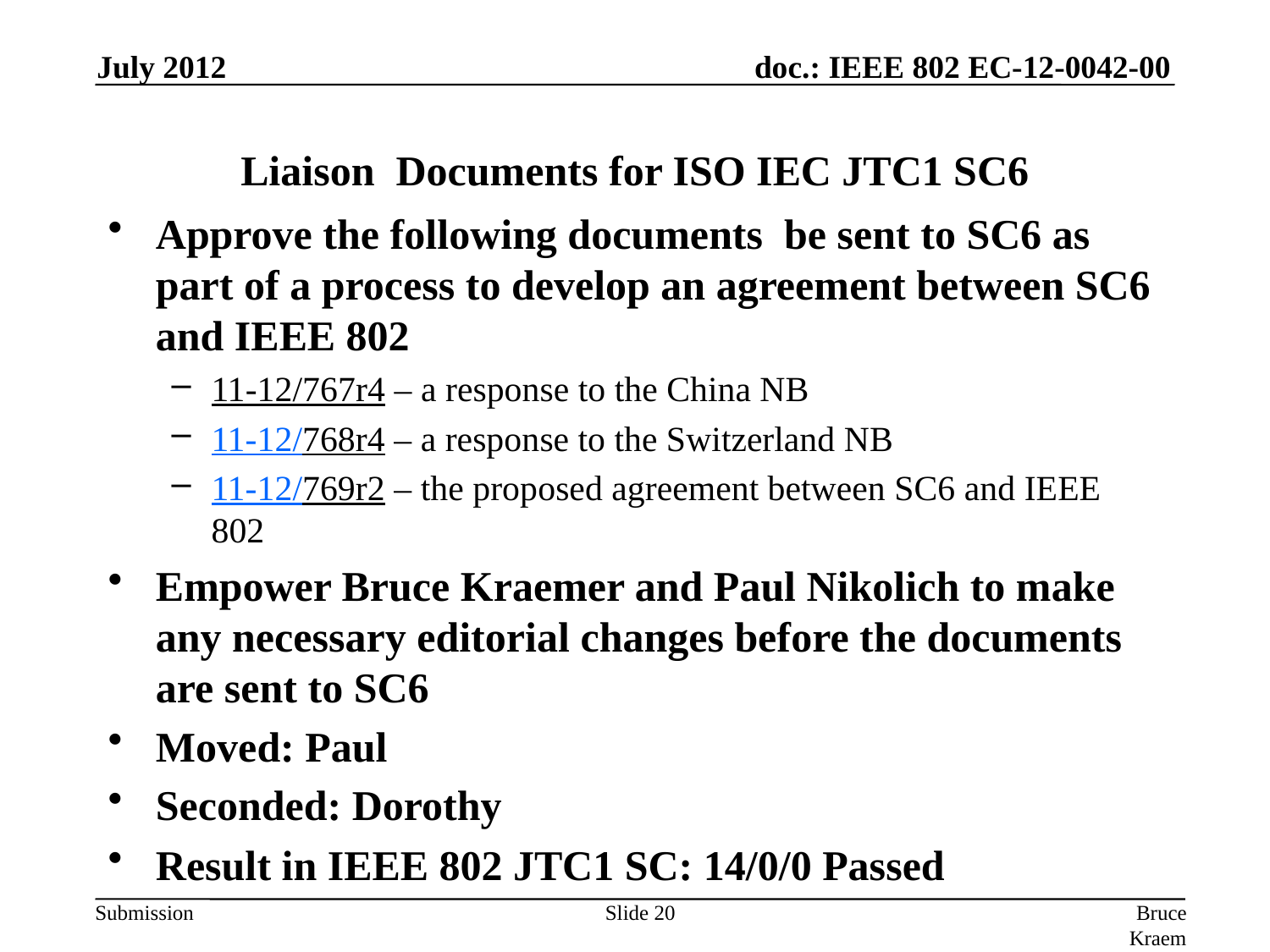

July 2012
# Liaison  Documents for ISO IEC JTC1 SC6
Approve the following documents  be sent to SC6 as part of a process to develop an agreement between SC6 and IEEE 802
11-12/767r4 – a response to the China NB
11-12/768r4 – a response to the Switzerland NB
11-12/769r2 – the proposed agreement between SC6 and IEEE 802
Empower Bruce Kraemer and Paul Nikolich to make any necessary editorial changes before the documents are sent to SC6
Moved: Paul
Seconded: Dorothy
Result in IEEE 802 JTC1 SC: 14/0/0 Passed

Slide 20
Bruce Kraemer,  Marvell